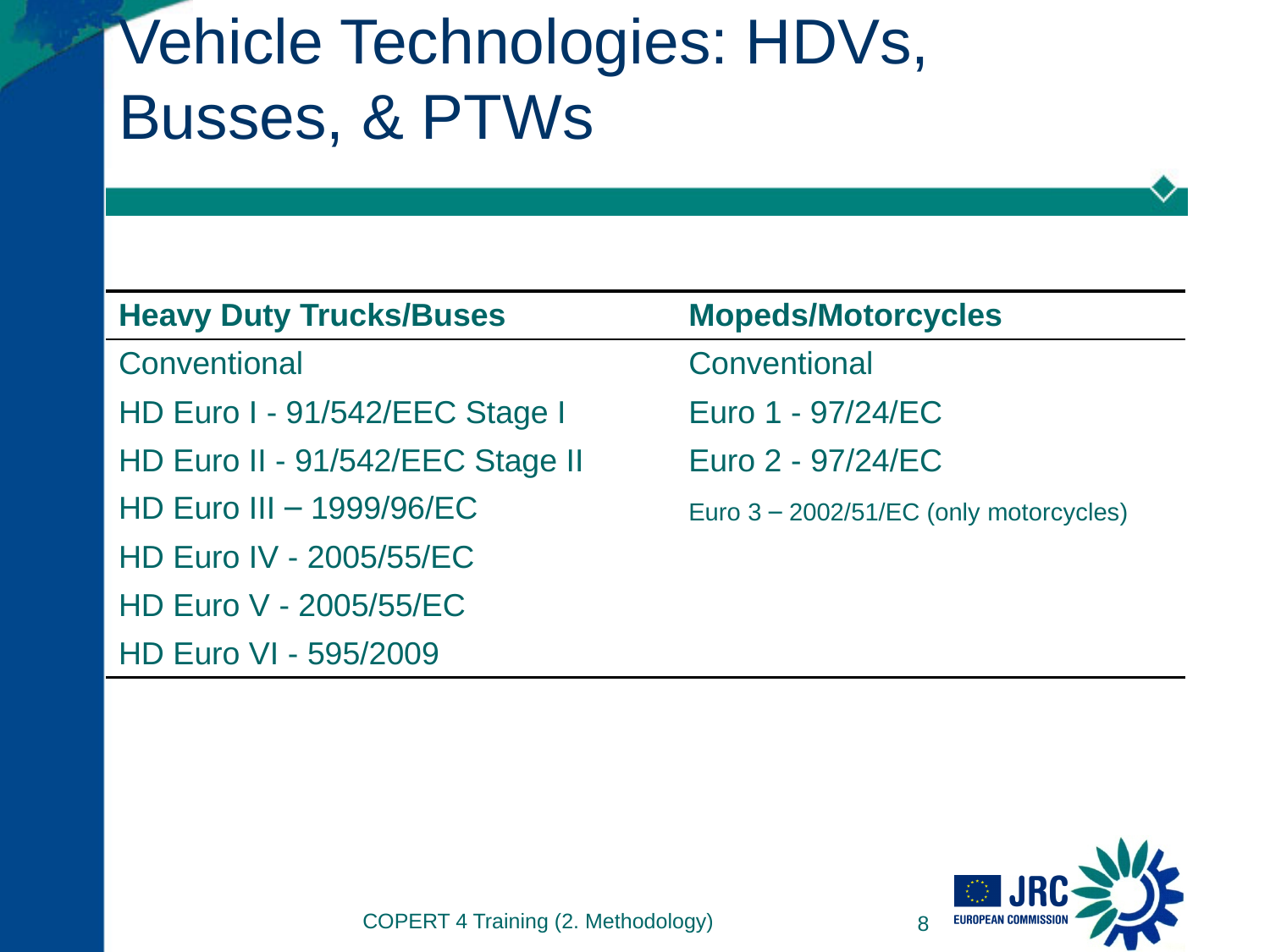

# Vehicle Technologies: HDVs, Busses, & PTWs
| Heavy Duty Trucks/Buses | Mopeds/Motorcycles |
| --- | --- |
| Conventional | Conventional |
| HD Euro I - 91/542/EEC Stage I | Euro 1 - 97/24/EC |
| HD Euro II - 91/542/EEC Stage II | Euro 2 - 97/24/EC |
| HD Euro III – 1999/96/EC | Euro 3 – 2002/51/EC (only motorcycles) |
| HD Euro IV - 2005/55/EC |  |
| HD Euro V - 2005/55/EC |  |
| HD Euro VI - 595/2009 |  |
COPERT 4 Training (2. Methodology)
8